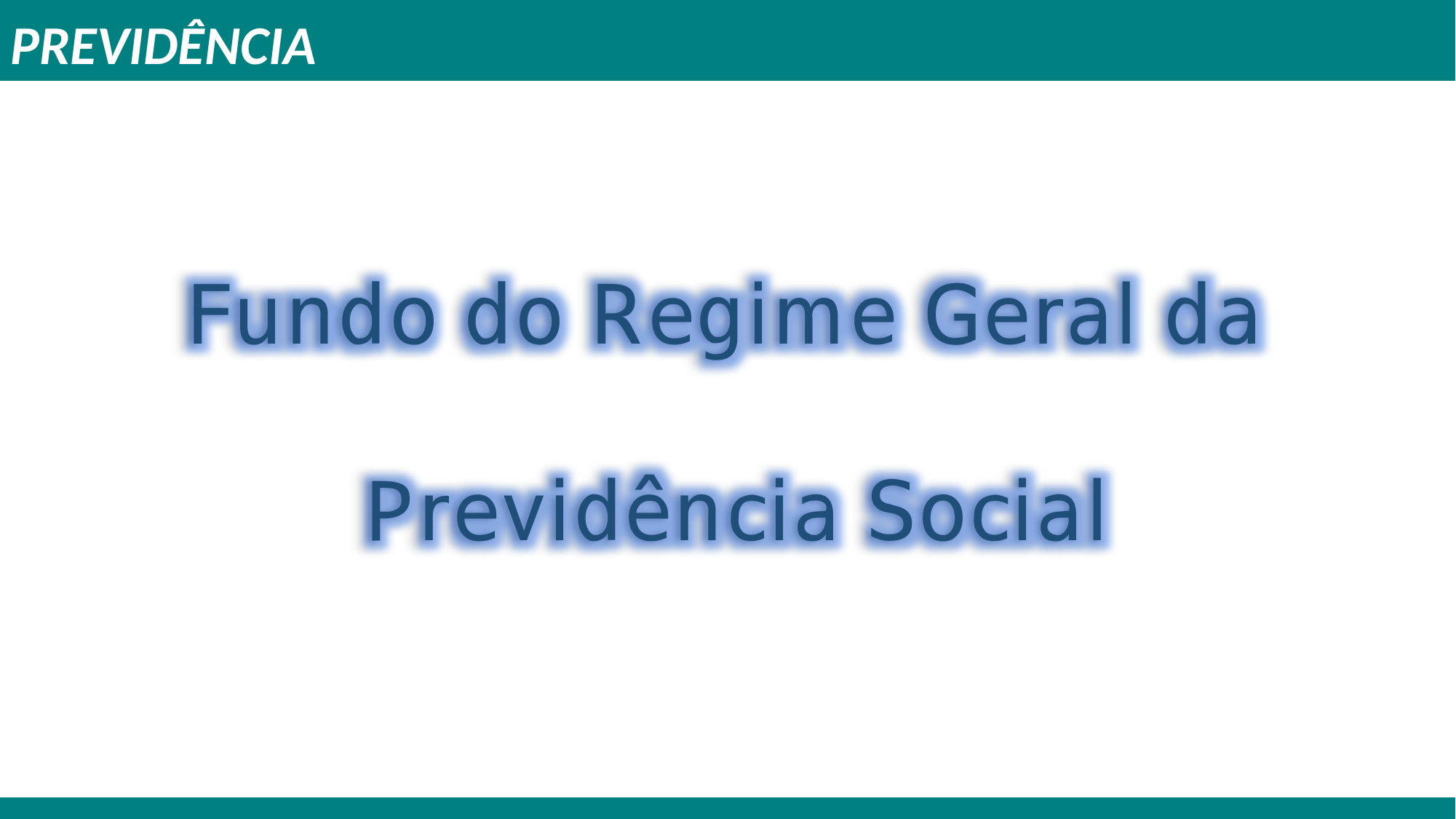

PREVIDÊNCIA
Fundo do Regime Geral da

 Previdência Social